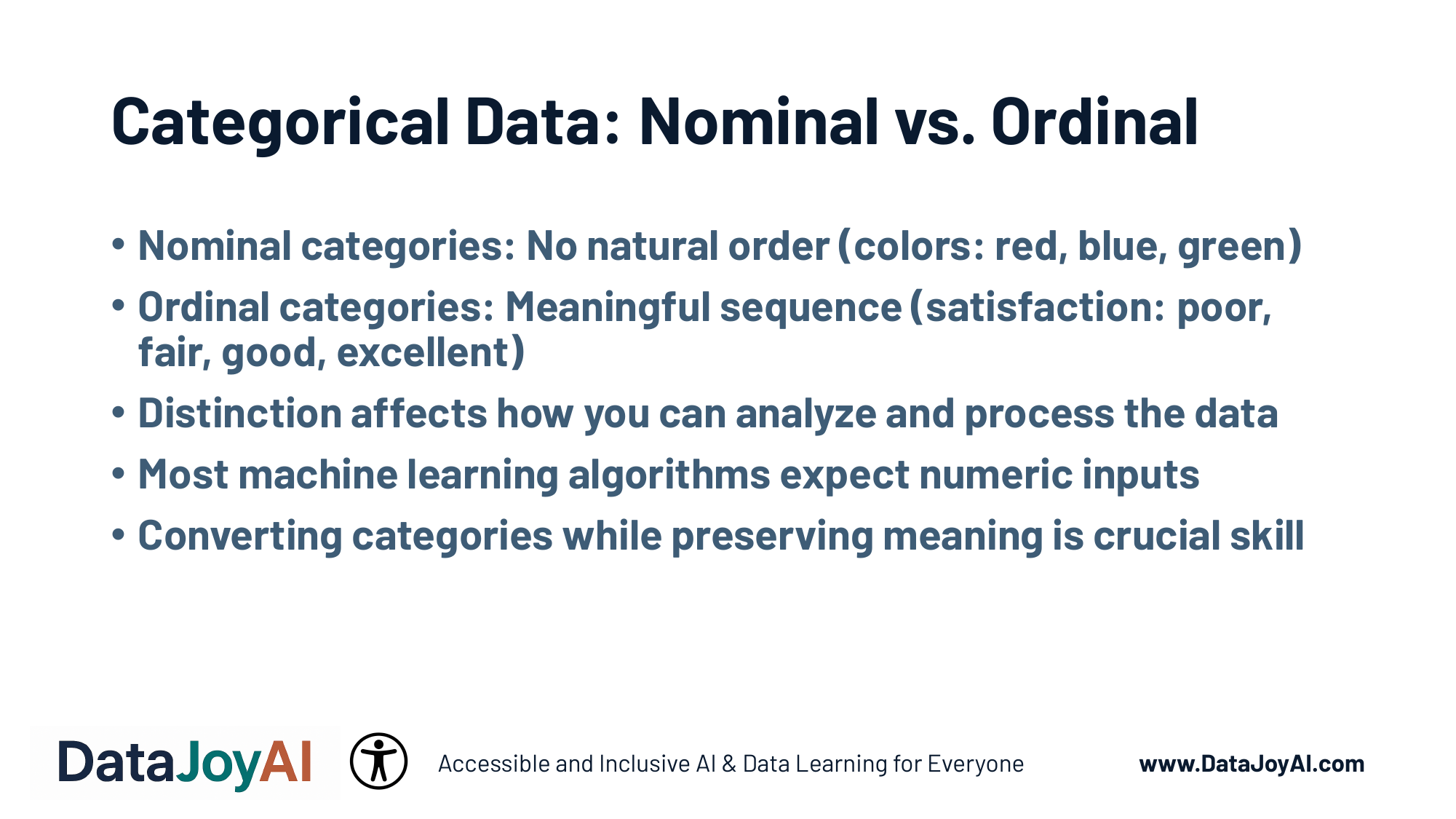

# Categorical Data: Nominal vs. Ordinal
Nominal categories: No natural order (colors: red, blue, green)
Ordinal categories: Meaningful sequence (satisfaction: poor, fair, good, excellent)
Distinction affects how you can analyze and process the data
Most machine learning algorithms expect numeric inputs
Converting categories while preserving meaning is crucial skill